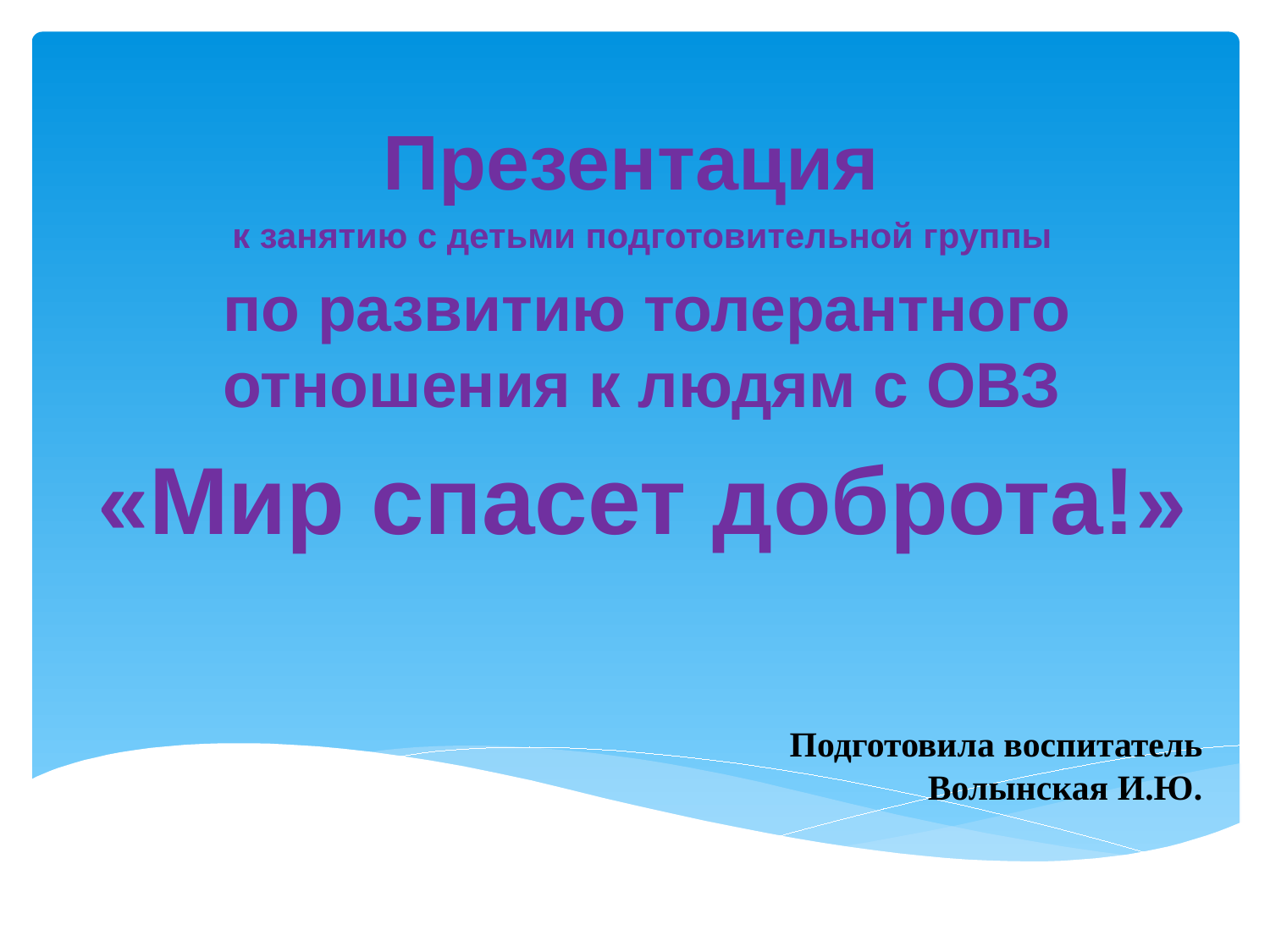

Презентация
к занятию с детьми подготовительной группы
 по развитию толерантного отношения к людям с ОВЗ
«Мир спасет доброта!»

#
Подготовила воспитатель
Волынская И.Ю.